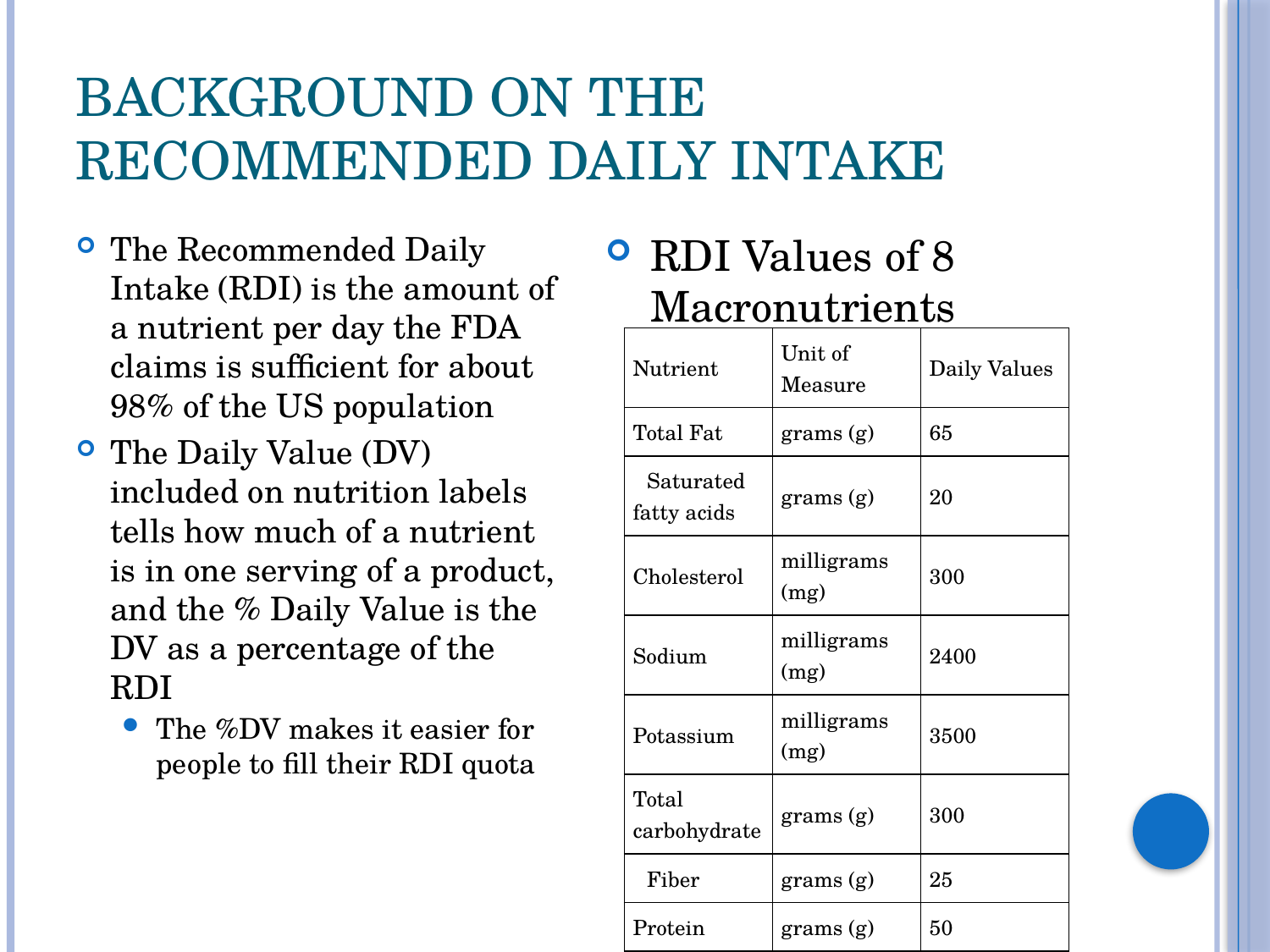

# Background on The Recommended Daily Intake
The Recommended Daily Intake (RDI) is the amount of a nutrient per day the FDA claims is sufficient for about 98% of the US population
The Daily Value (DV) included on nutrition labels tells how much of a nutrient is in one serving of a product, and the % Daily Value is the DV as a percentage of the RDI
The %DV makes it easier for people to fill their RDI quota

RDI Values of 8 Macronutrients

| Nutrient | Unit of Measure | Daily Values |
| --- | --- | --- |
| Total Fat | grams (g) | 65 |
| Saturated fatty acids | grams (g) | 20 |
| Cholesterol | milligrams (mg) | 300 |
| Sodium | milligrams (mg) | 2400 |
| Potassium | milligrams (mg) | 3500 |
| Total carbohydrate | grams (g) | 300 |
| Fiber | grams (g) | 25 |
| Protein | grams (g) | 50 |